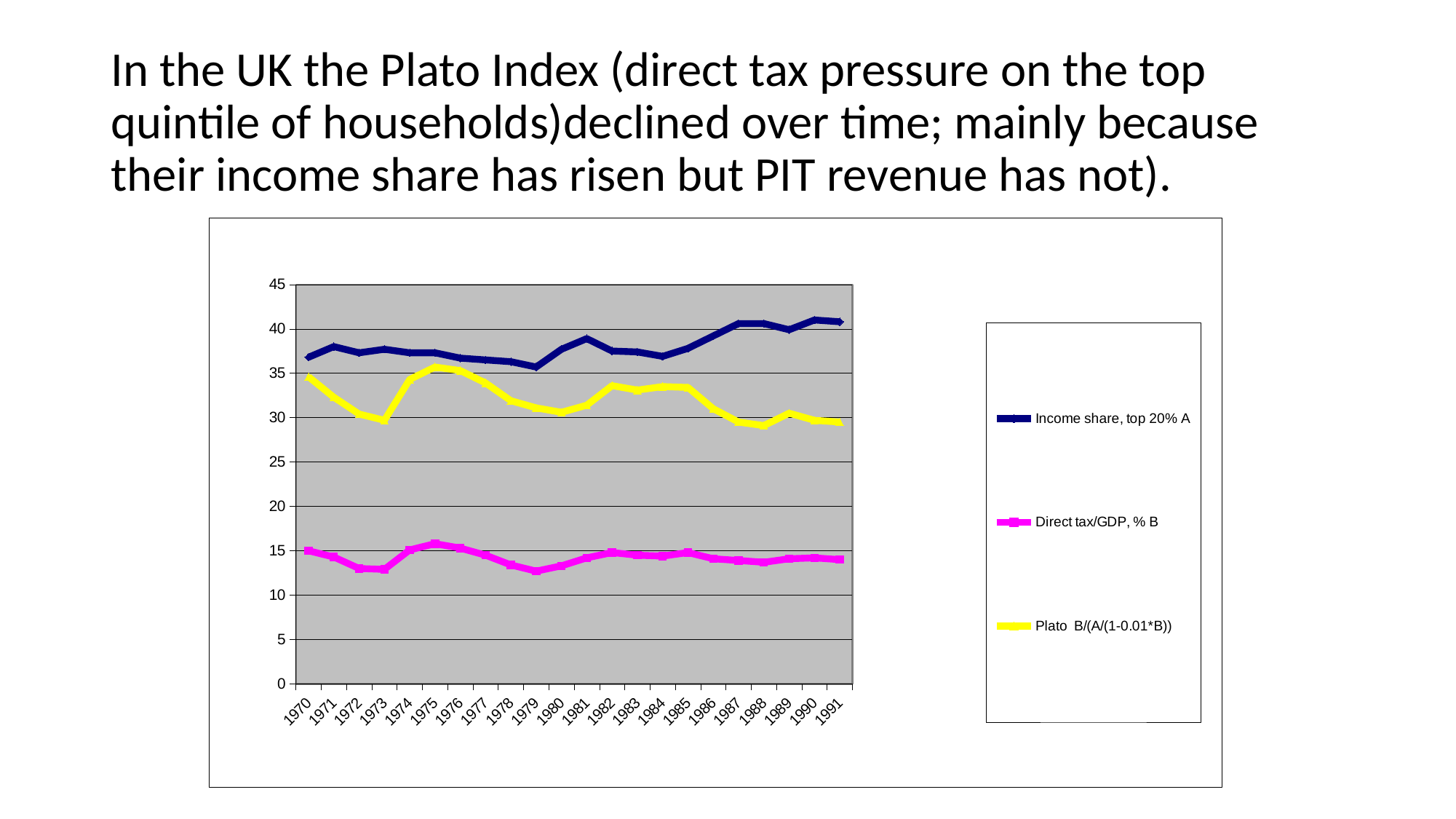

# In the UK the Plato Index (direct tax pressure on the top quintile of households)declined over time; mainly because their income share has risen but PIT revenue has not).

### Chart

| Category | Income share, top 20% | Direct tax/GDP, % | Plato  |
|---|---|---|---|
| 1970 | 36.8 | 15.0 | 34.6 |
| 1971 | 38.0 | 14.3 | 32.3 |
| 1972 | 37.3 | 13.0 | 30.4 |
| 1973 | 37.7 | 12.9 | 29.7 |
| 1974 | 37.3 | 15.1 | 34.3 |
| 1975 | 37.3 | 15.8 | 35.7 |
| 1976 | 36.7 | 15.3 | 35.3 |
| 1977 | 36.5 | 14.5 | 33.9 |
| 1978 | 36.3 | 13.4 | 31.9 |
| 1979 | 35.7 | 12.7 | 31.1 |
| 1980 | 37.7 | 13.3 | 30.6 |
| 1981 | 38.9 | 14.2 | 31.4 |
| 1982 | 37.5 | 14.8 | 33.6 |
| 1983 | 37.4 | 14.5 | 33.1 |
| 1984 | 36.9 | 14.4 | 33.5 |
| 1985 | 37.8 | 14.8 | 33.4 |
| 1986 | 39.2 | 14.1 | 31.0 |
| 1987 | 40.6 | 13.9 | 29.5 |
| 1988 | 40.6 | 13.7 | 29.1 |
| 1989 | 39.9 | 14.1 | 30.5 |
| 1990 | 41.0 | 14.2 | 29.7 |
| 1991 | 40.8 | 14.0 | 29.5 |